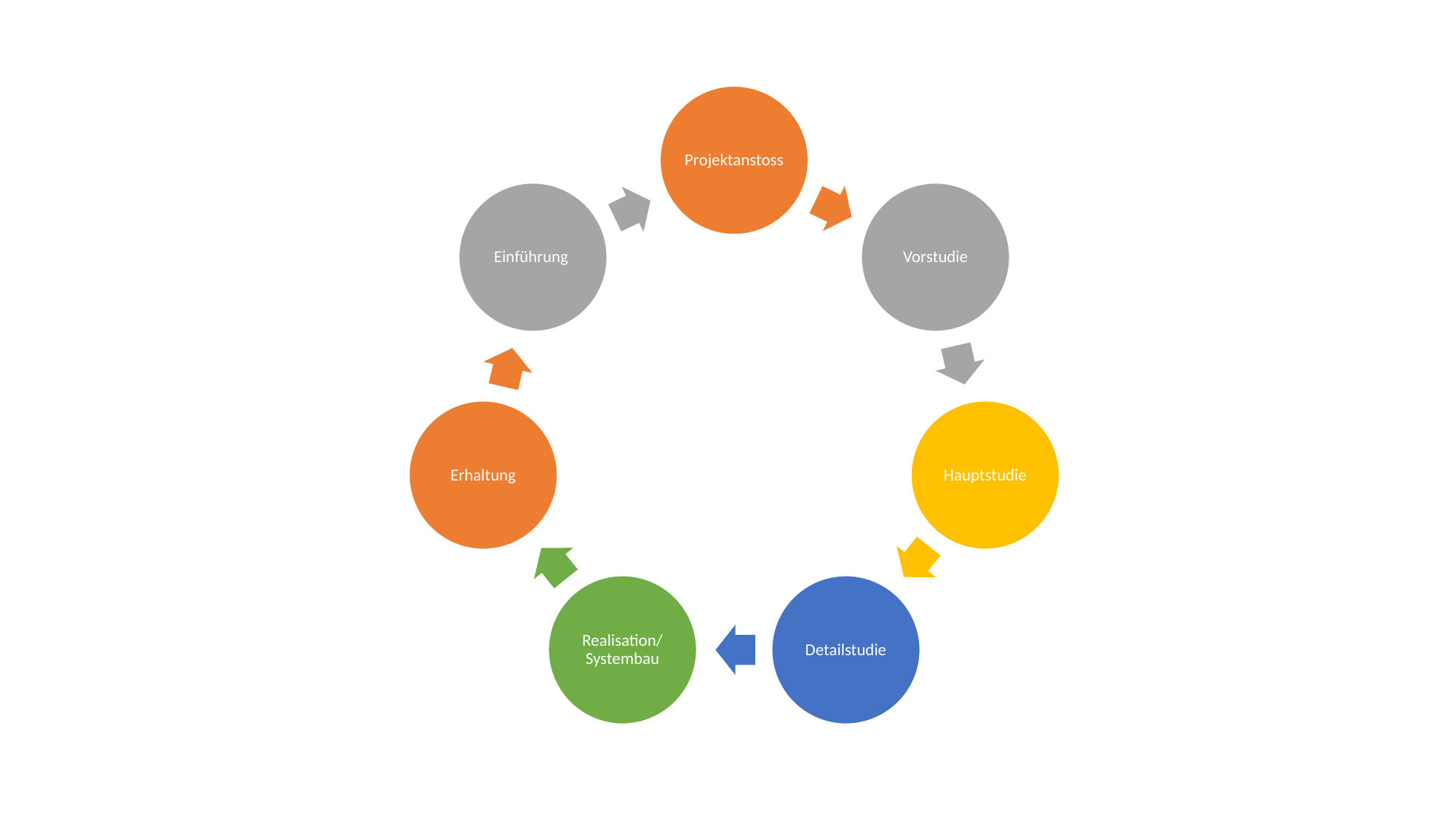

Projektanstoss

Vorstudie

Hauptstudie

Detailstudie

Realisation/
Systembau

Erhaltung

Einführung